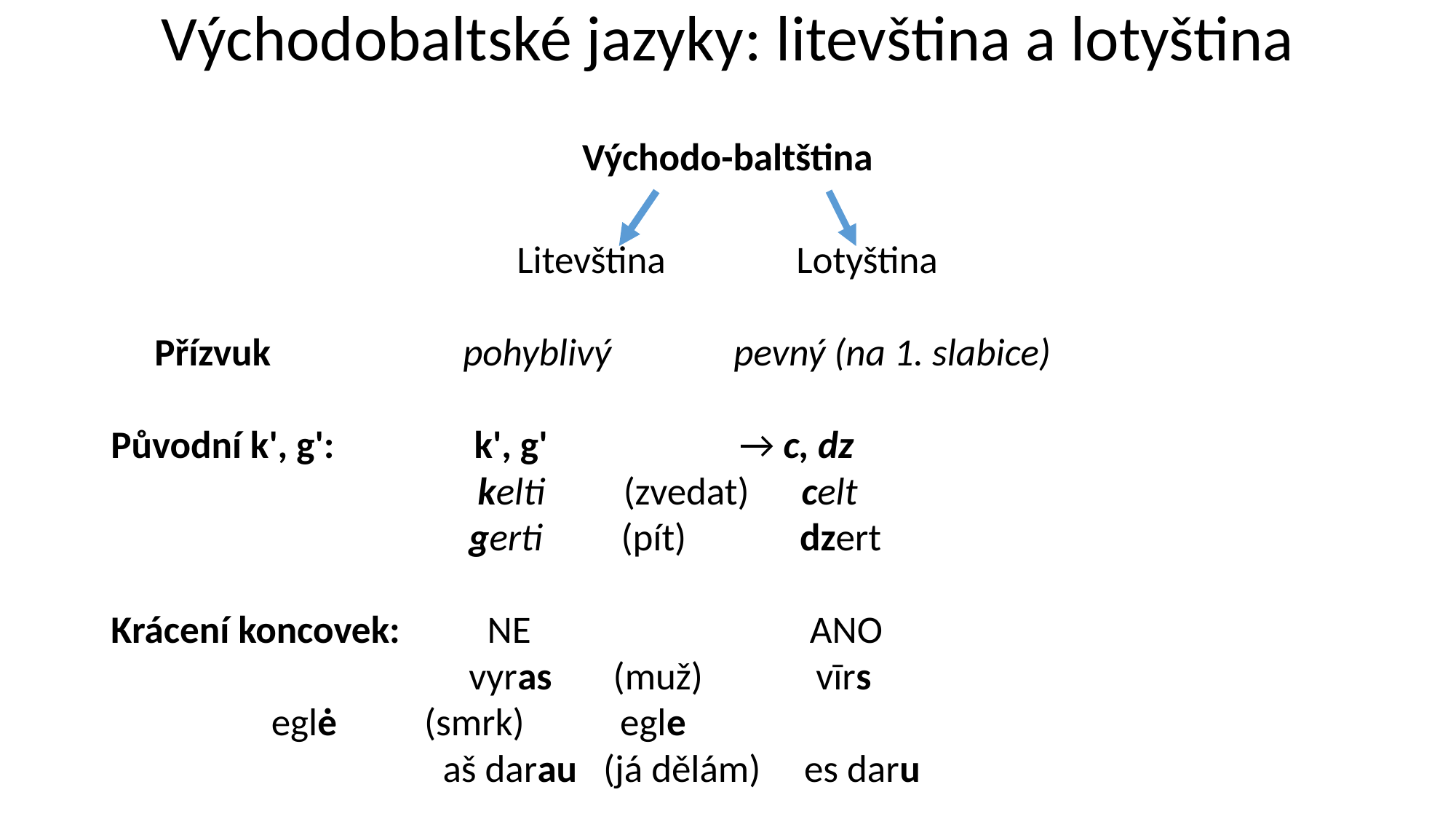

# Východobaltské jazyky: litevština a lotyština
Východo-baltština

Litevština               Lotyština

     Přízvuk                      pohyblivý              pevný (na 1. slabice)

Původní k', g':                k', g'                      → c, dz
                                          kelti         (zvedat)      celt
                                         gerti         (pít)             dzert

Krácení koncovek:          NE                                ANO
                                         vyras       (muž)             vīrs
			       eglė          (smrk)           egle
                                      aš darau   (já dělám)     es daru